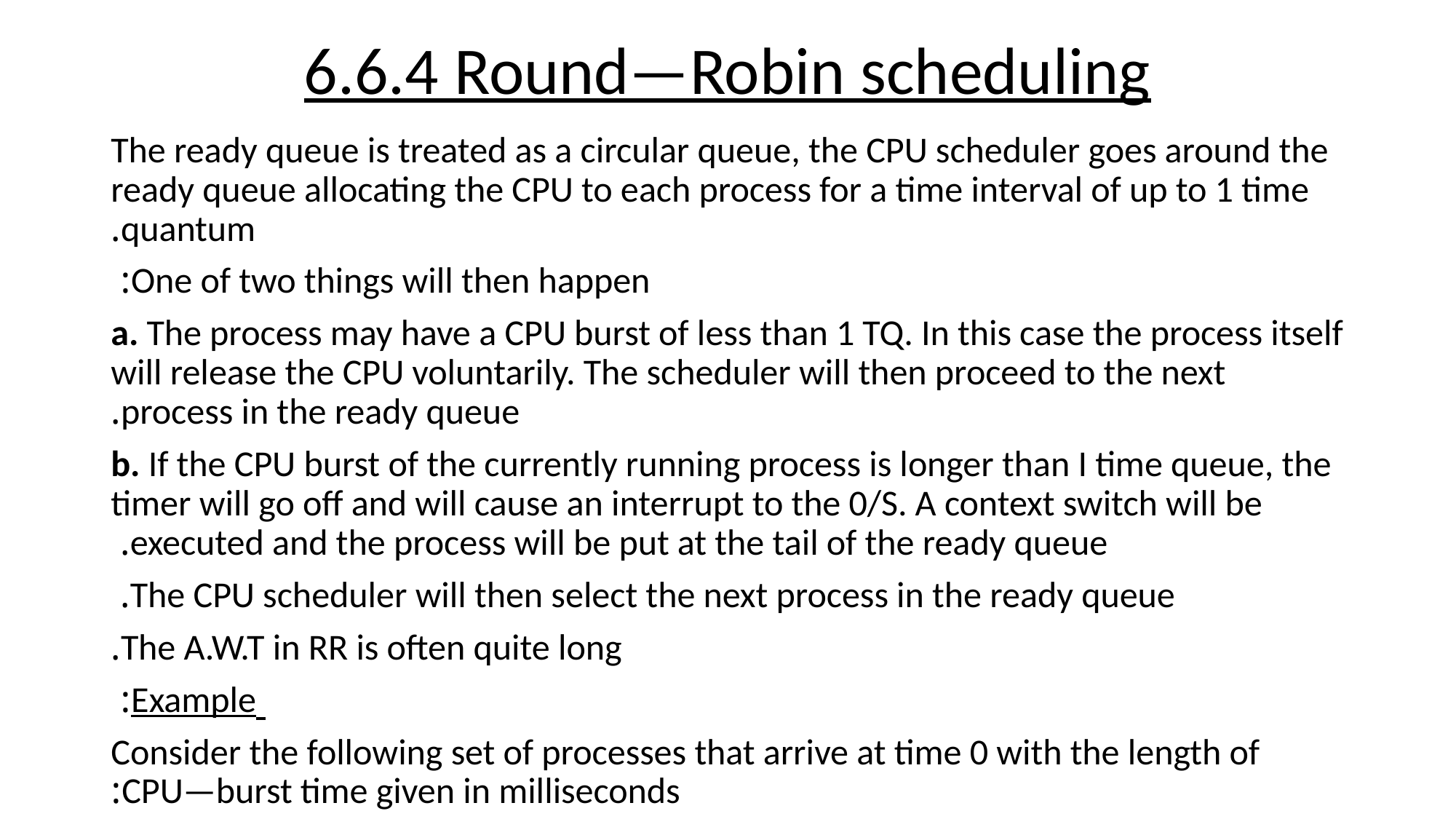

# 6.6.4 Round—Robin scheduling

 The ready queue is treated as a circular queue, the CPU scheduler goes around the ready queue allocating the CPU to each process for a time interval of up to 1 time quantum.
 One of two things will then happen:
a. The process may have a CPU burst of less than 1 TQ. In this case the process itself will release the CPU voluntarily. The scheduler will then proceed to the next process in the ready queue.
 b. If the CPU burst of the currently running process is longer than I time queue, the timer will go off and will cause an interrupt to the 0/S. A context switch will be executed and the process will be put at the tail of the ready queue.
     The CPU scheduler will then select the next process in the ready queue.
      The A.W.T in RR is often quite long.
 Example:
       Consider the following set of processes that arrive at time 0 with the length of CPU—burst time given in milliseconds: